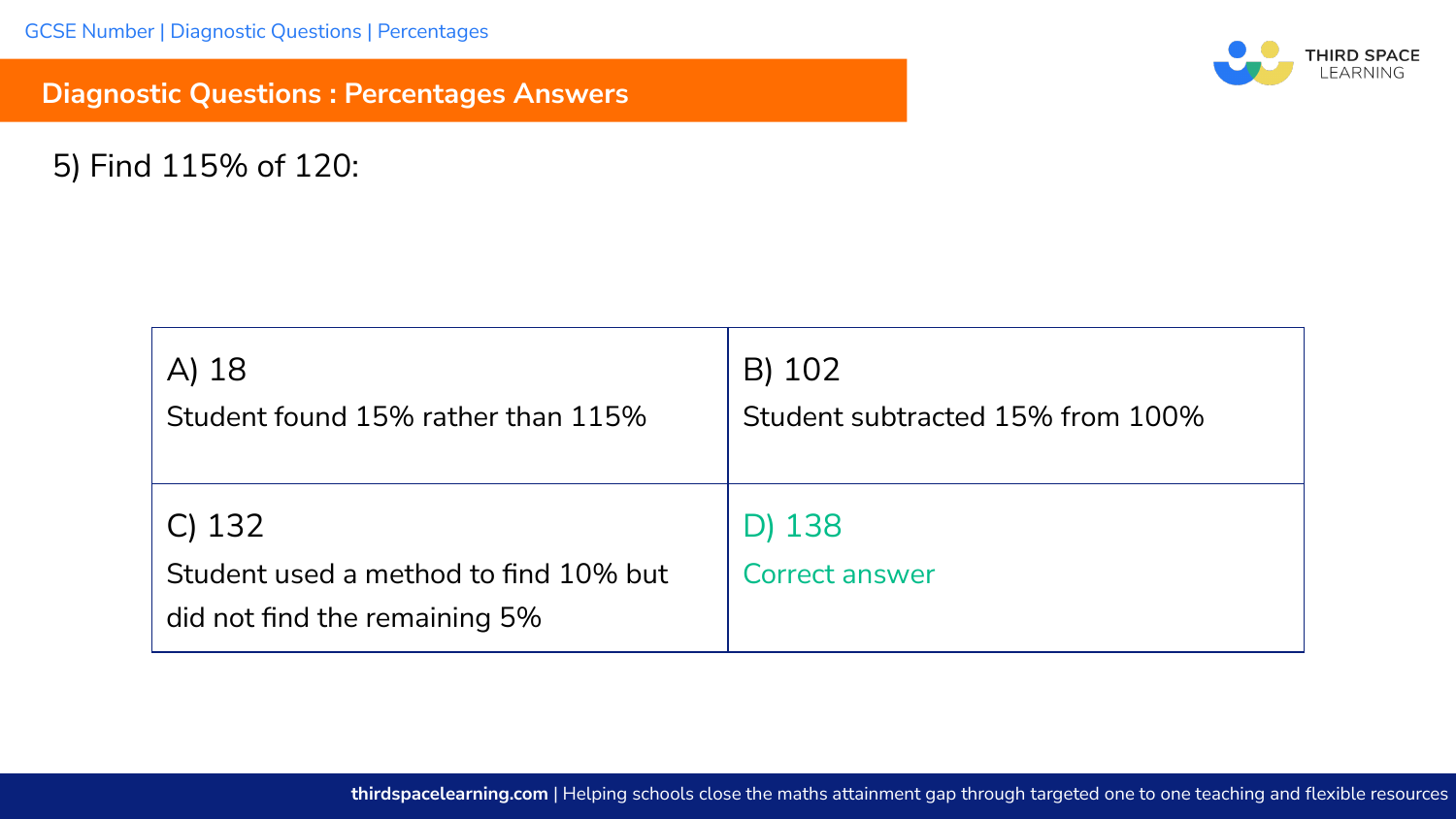

Diagnostic Questions : Percentages Answers
| 5) Find 115% of 120: |
| --- |
| A) 18 Student found 15% rather than 115% | B) 102 Student subtracted 15% from 100% |
| --- | --- |
| C) 132 Student used a method to find 10% but did not find the remaining 5% | D) 138 Correct answer |